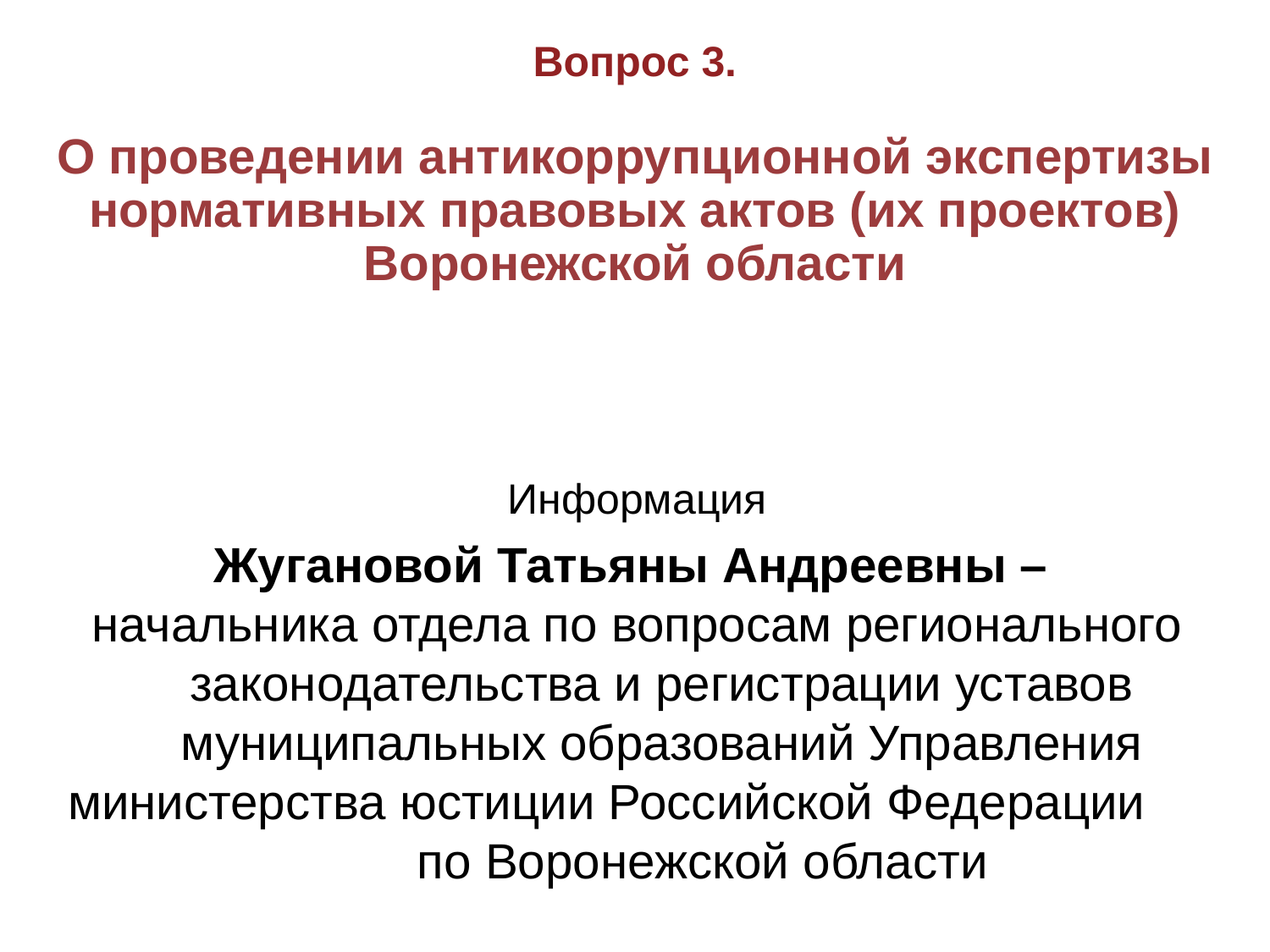

Вопрос 3.

О проведении антикоррупционной экспертизы нормативных правовых актов (их проектов) Воронежской области
Информация
Жугановой Татьяны Андреевны –
начальника отдела по вопросам регионального законодательства и регистрации уставов муниципальных образований Управления министерства юстиции Российской Федерации               по Воронежской области